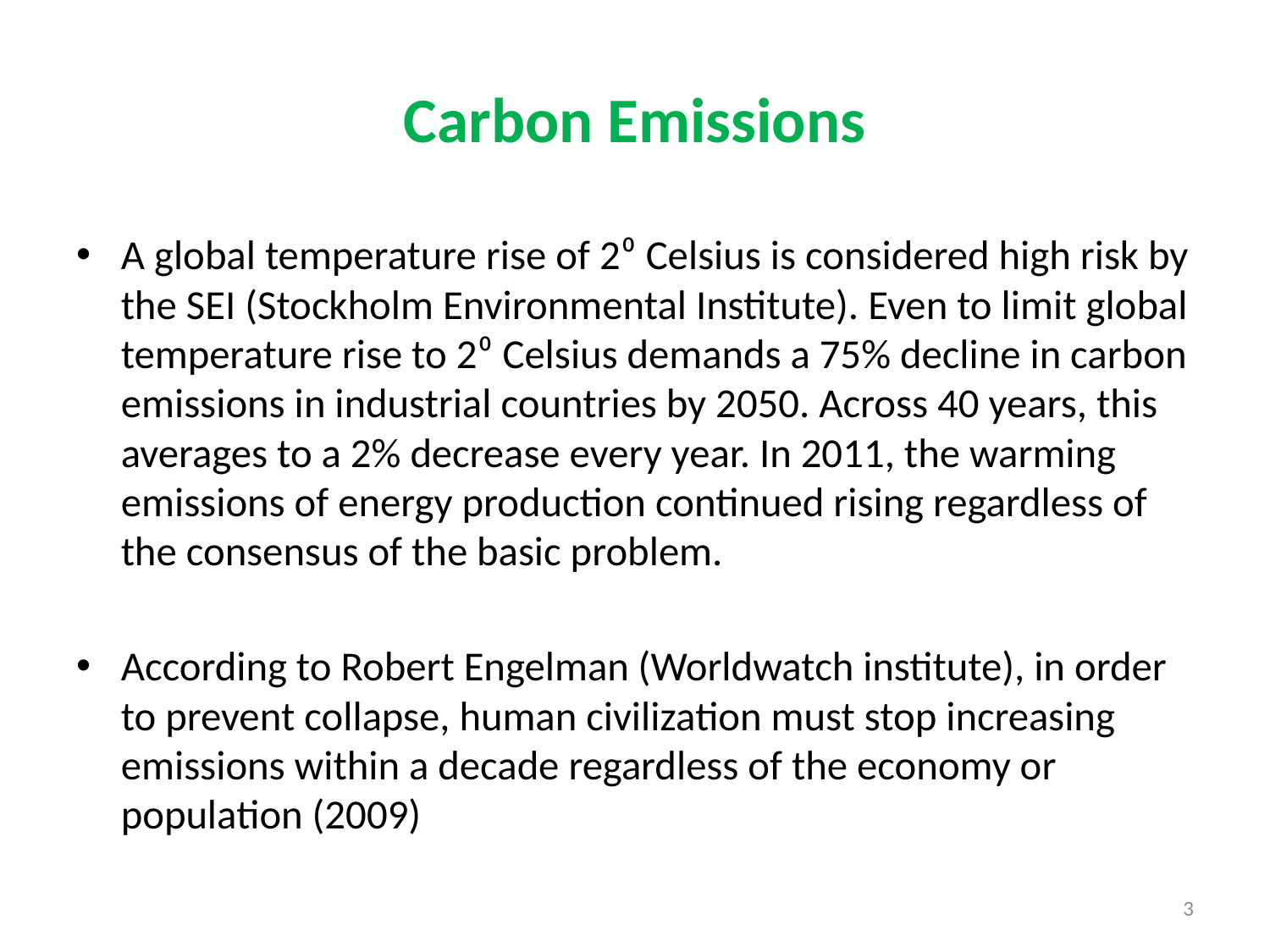

# Carbon Emissions
A global temperature rise of 2⁰ Celsius is considered high risk by the SEI (Stockholm Environmental Institute). Even to limit global temperature rise to 2⁰ Celsius demands a 75% decline in carbon emissions in industrial countries by 2050. Across 40 years, this averages to a 2% decrease every year. In 2011, the warming emissions of energy production continued rising regardless of the consensus of the basic problem.

According to Robert Engelman (Worldwatch institute), in order to prevent collapse, human civilization must stop increasing emissions within a decade regardless of the economy or population (2009)
3